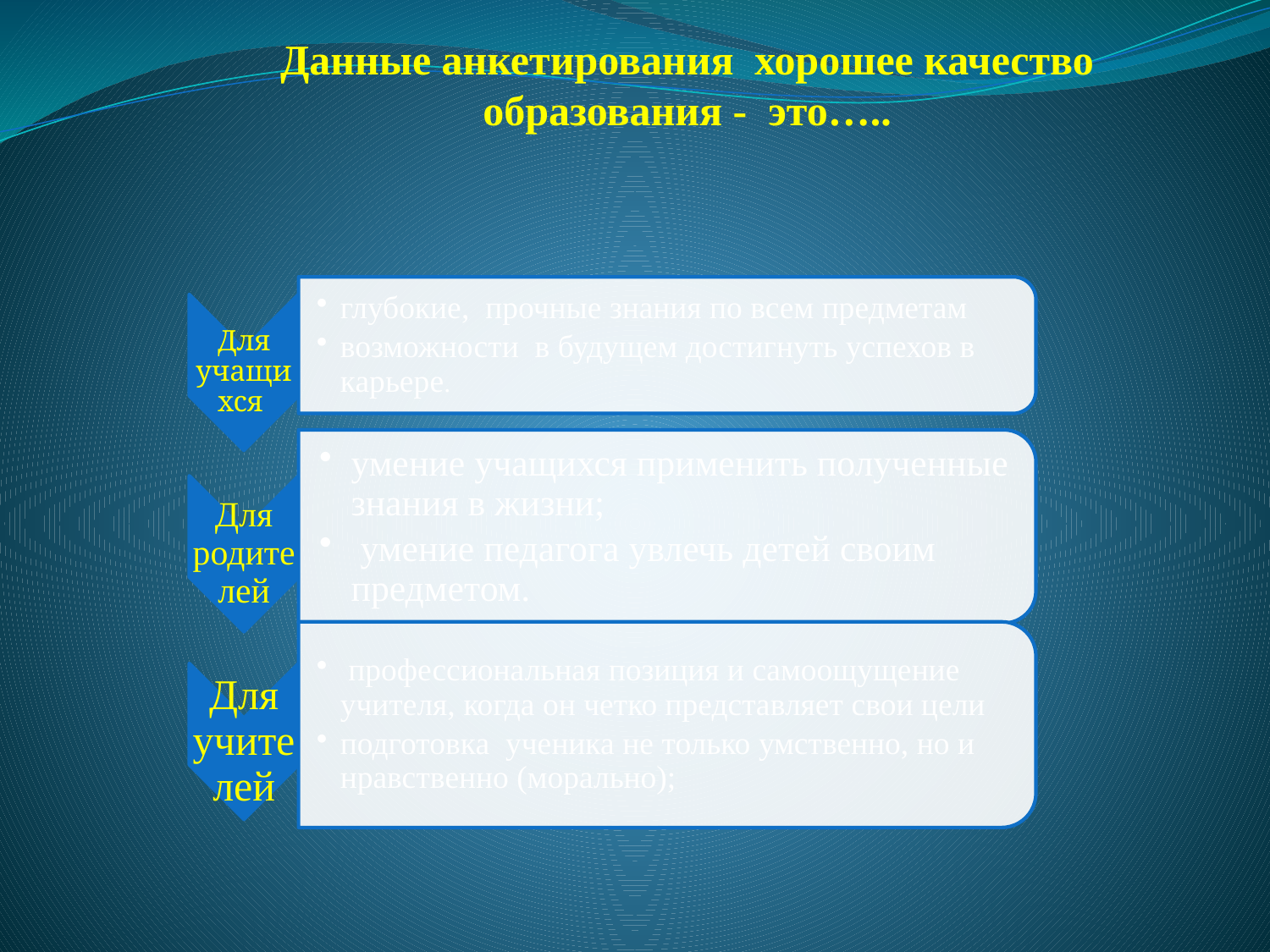

Данные анкетирования  хорошее качество образования -  это…..

Для учащихся
глубокие,  прочные знания по всем предметам
возможности  в будущем достигнуть успехов в карьере.
Для родителей
умение учащихся применить полученные знания в жизни;
 умение педагога увлечь детей своим предметом.
Для учителей
 профессиональная позиция и самоощущение учителя, когда он четко представляет свои цели
подготовка  ученика не только умственно, но и нравственно (морально);